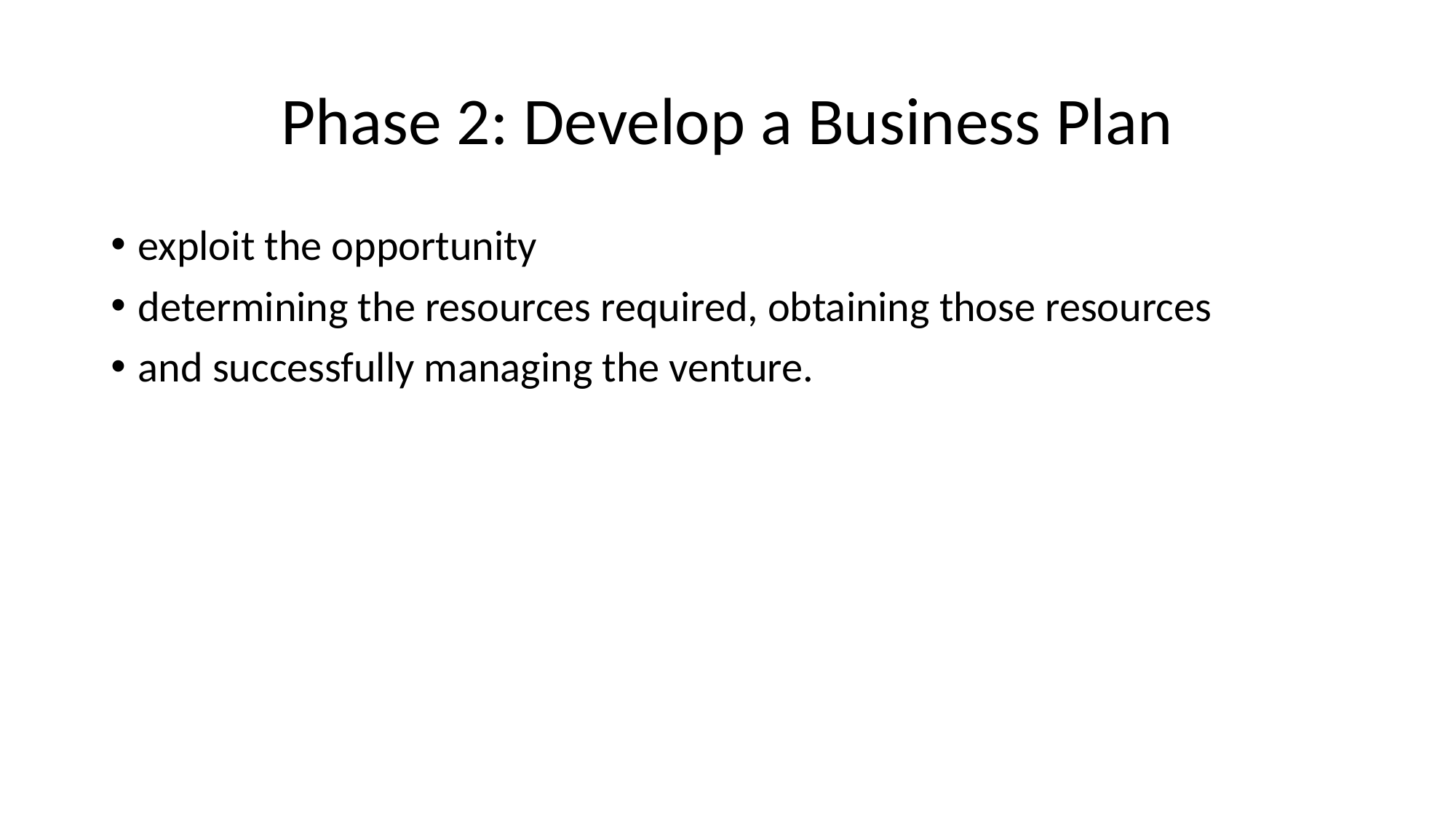

# Phase 2: Develop a Business Plan
exploit the opportunity
determining the resources required, obtaining those resources
and successfully managing the venture.